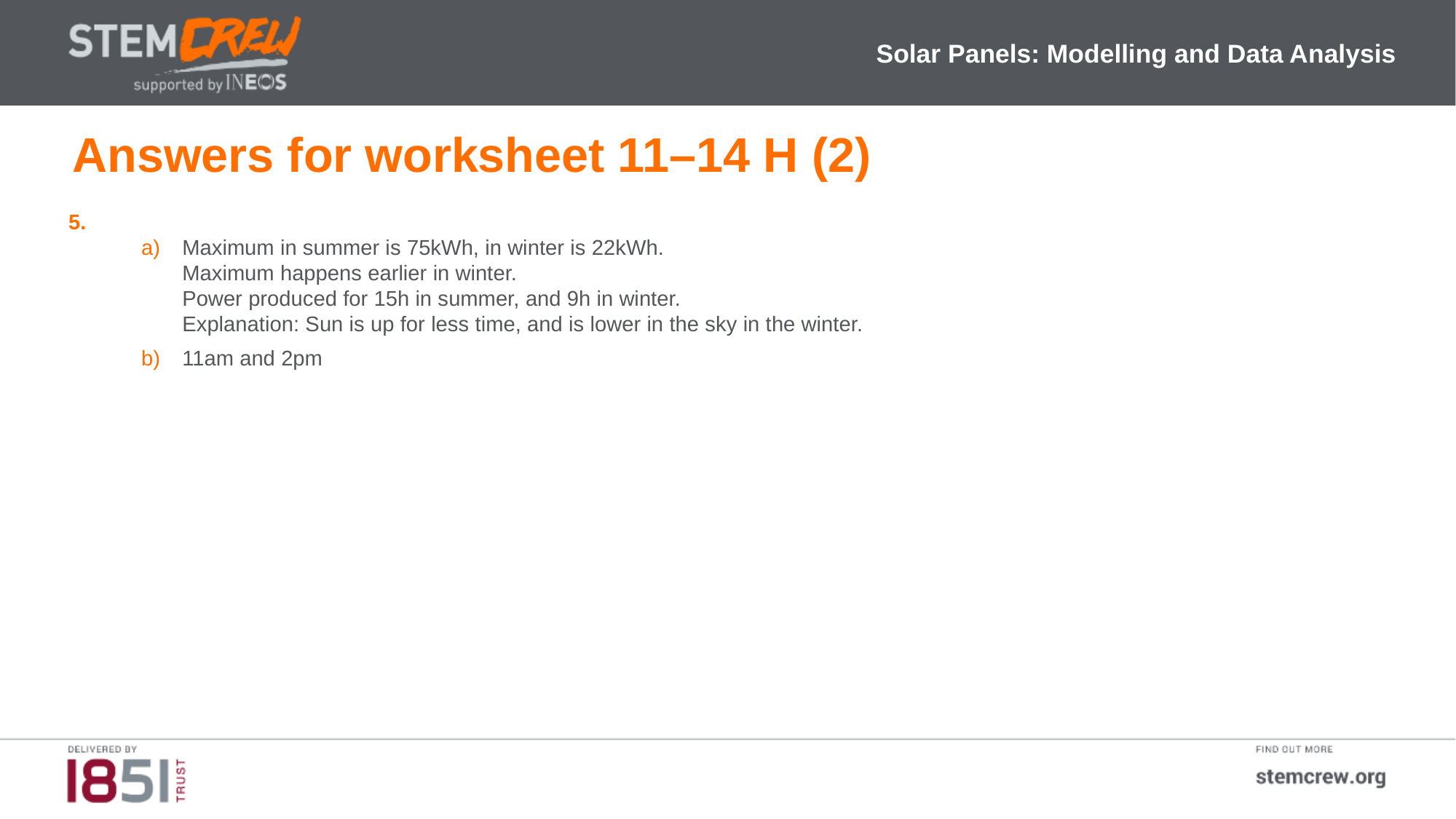

Solar Panels: Modelling and Data Analysis
Answers for worksheet 11–14 H (2)

Maximum in summer is 75kWh, in winter is 22kWh.
Maximum happens earlier in winter.
Power produced for 15h in summer, and 9h in winter.
Explanation: Sun is up for less time, and is lower in the sky in the winter.
11am and 2pm